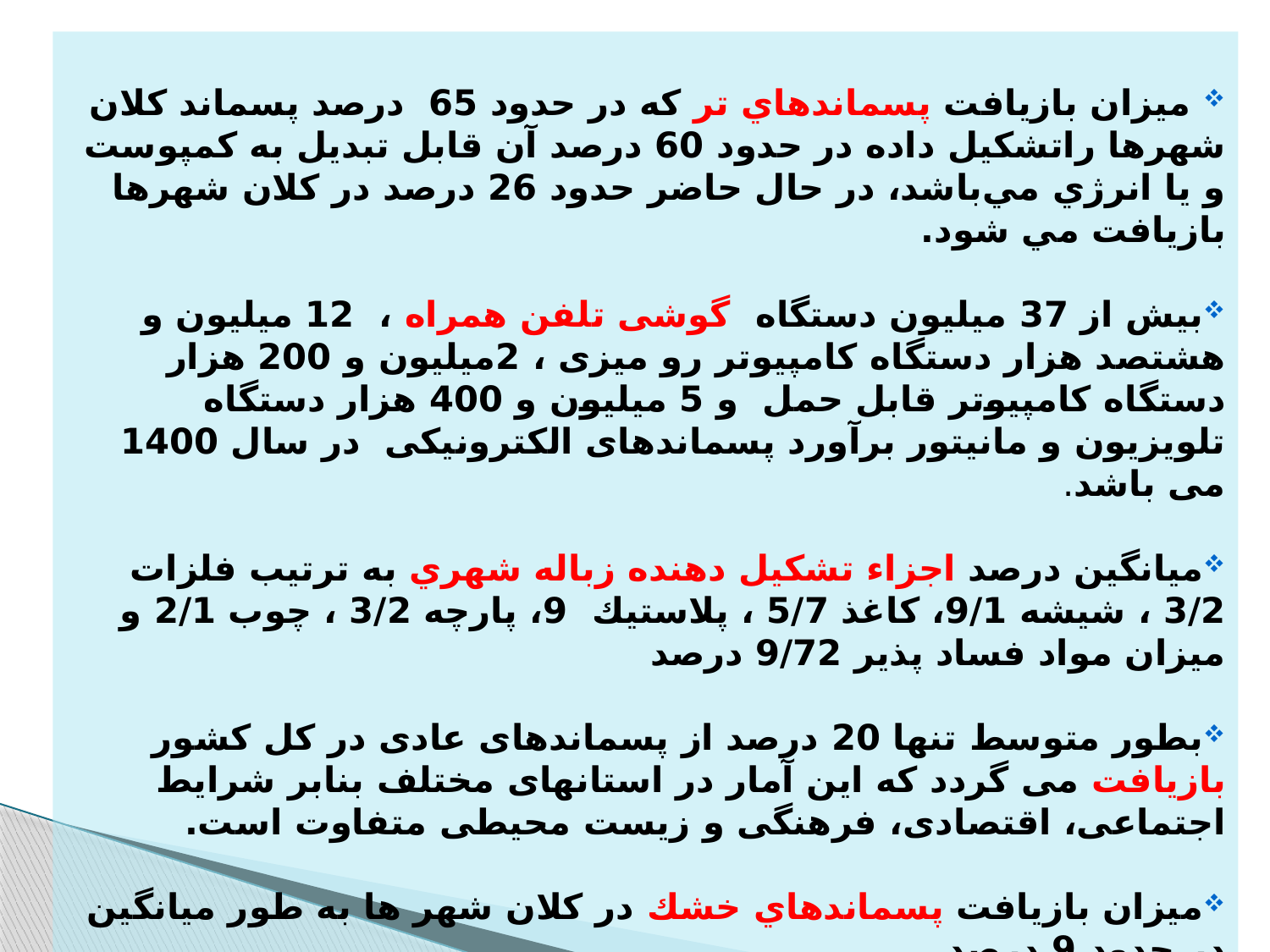

ميزان بازيافت پسماندهاي تر كه در حدود 65  درصد پسماند كلان شهرها راتشكيل داده در حدود 60 درصد آن قابل تبديل به كمپوست و يا انرژي مي‌باشد، در حال حاضر حدود 26 درصد در كلان شهرها بازيافت مي شود.

بیش از 37 میلیون دستگاه  گوشی تلفن همراه ،  12 میلیون و هشتصد هزار دستگاه کامپیوتر رو میزی ، 2میلیون و 200 هزار دستگاه کامپیوتر قابل حمل  و 5 میلیون و 400 هزار دستگاه تلویزیون و مانیتور برآورد پسماندهای الکترونیکی  در سال 1400 می باشد.

ميانگين درصد اجزاء تشكيل دهنده زباله شهري به ترتيب فلزات 3/2 ، شيشه 9/1، كاغذ 5/7 ، پلاستيك  9، پارچه 3/2 ، چوب 2/1 و ميزان مواد فساد پذير 9/72 درصد

بطور متوسط تنها 20 درصد از پسماندهای عادی در کل کشور بازیافت می گردد که این آمار در استانهای مختلف بنابر شرایط اجتماعی، اقتصادی، فرهنگی و زیست محیطی متفاوت است.

ميزان بازيافت پسماندهاي خشك در كلان شهر ها به طور ميانگين در حدود 9 درصد

با توجه به اينكه در حدود 35 درصد پسماند عادي را پسماند خشك قابل بازيافت تشكيل مي دهد، مقدار بازيافت پسماند خشك عليرغم توجيه اقتصادي بالاي آن در حدود يك سوم مقدار قابل انتظاراست.